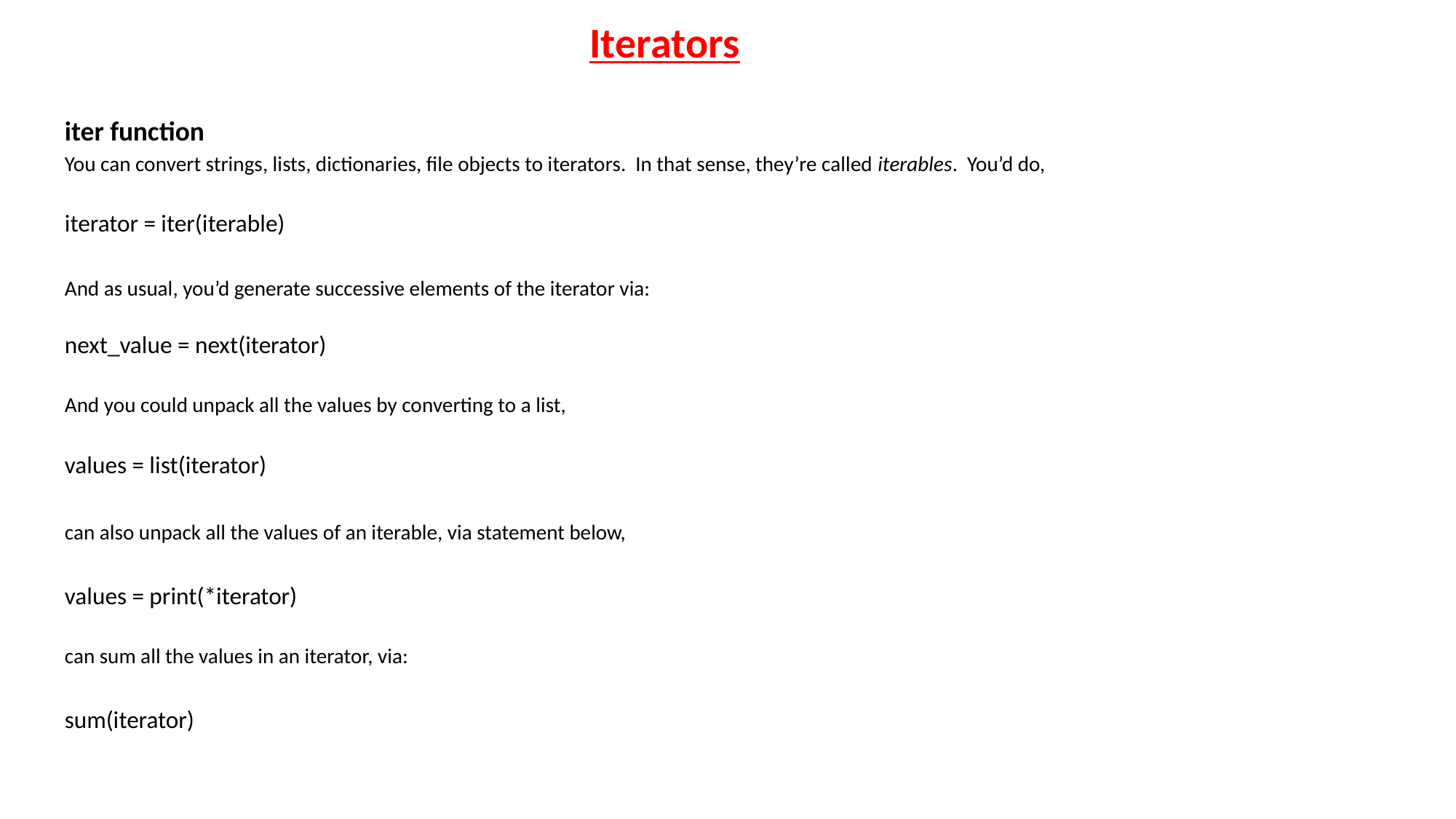

Iterators
iter function
You can convert strings, lists, dictionaries, file objects to iterators.  In that sense, they’re called iterables.  You’d do,
iterator = iter(iterable)
And as usual, you’d generate successive elements of the iterator via:
next_value = next(iterator)
And you could unpack all the values by converting to a list,
values = list(iterator)
can also unpack all the values of an iterable, via statement below,
values = print(*iterator)
can sum all the values in an iterator, via:
sum(iterator)